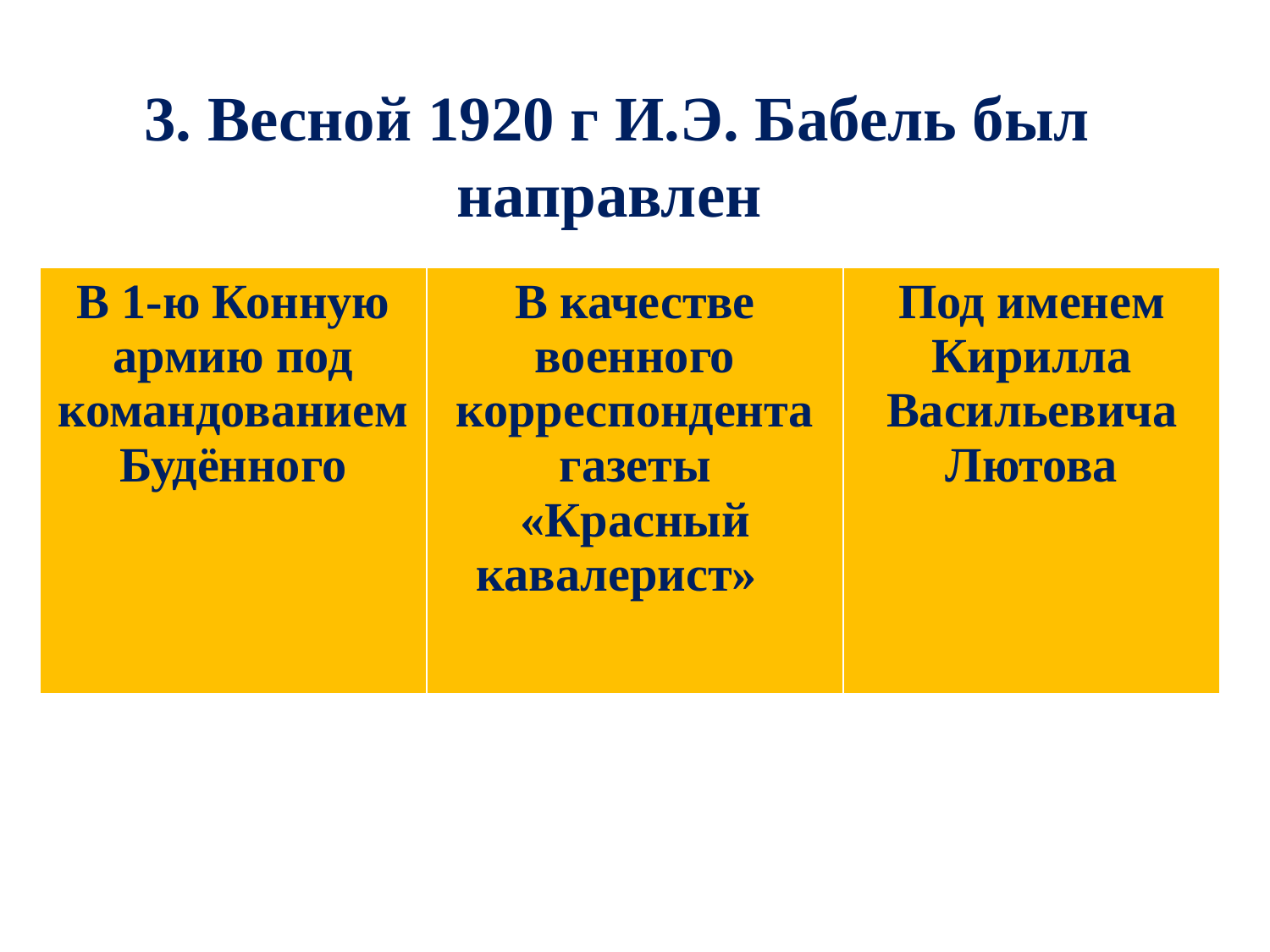

# 3. Весной 1920 г И.Э. Бабель был направлен
| В 1-ю Конную армию под командованием Будённого | В качестве военного корреспондента газеты «Красный кавалерист» | Под именем Кирилла Васильевича Лютова |
| --- | --- | --- |